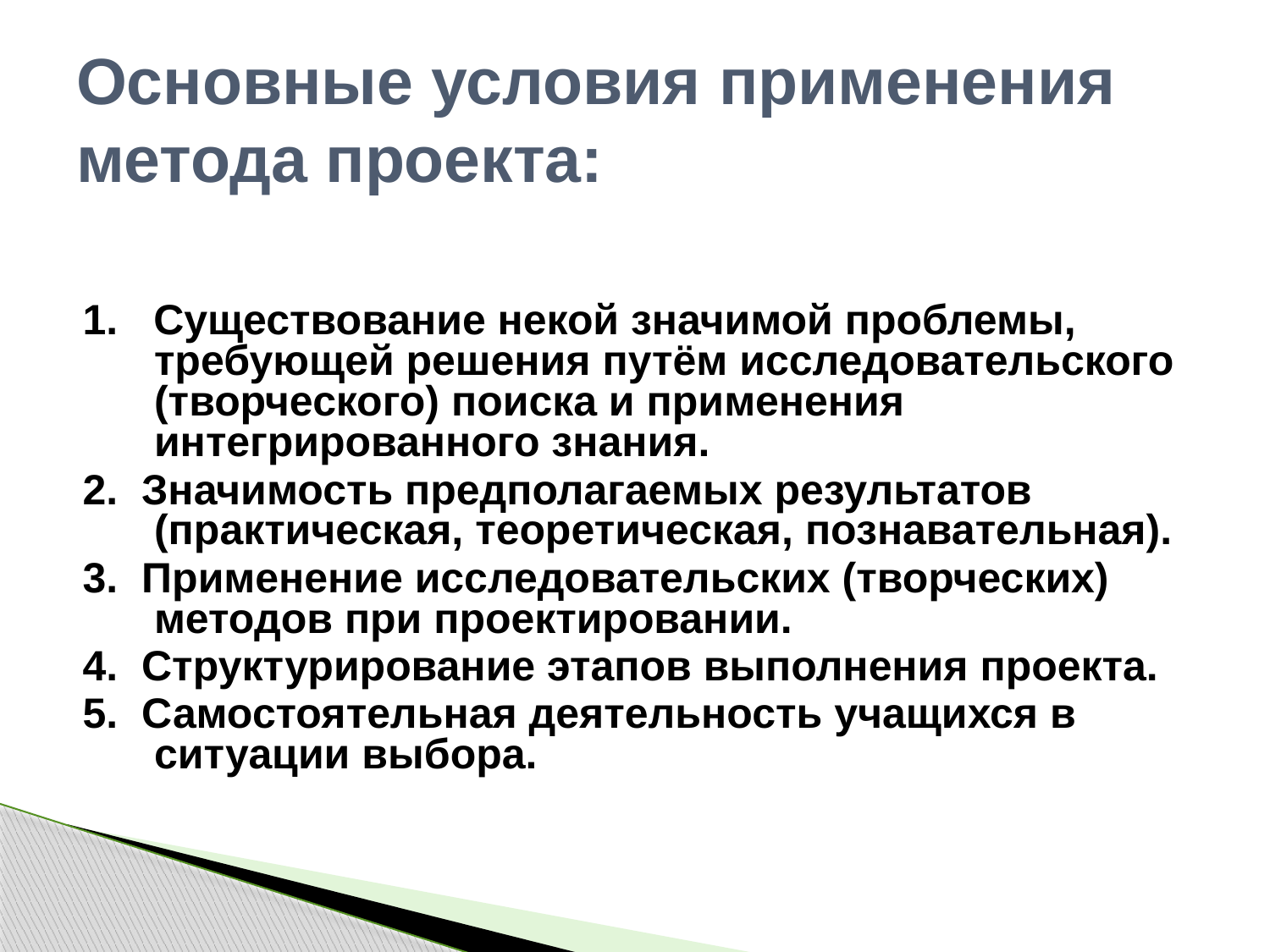

# Основные условия применения метода проекта:
1.   Существование некой значимой проблемы, требующей решения путём исследовательского (творческого) поиска и применения интегрированного знания.
2.  Значимость предполагаемых результатов (практическая, теоретическая, познавательная).
3.  Применение исследовательских (творческих) методов при проектировании.
4.  Структурирование этапов выполнения проекта.
5.  Самостоятельная деятельность учащихся в ситуации выбора.